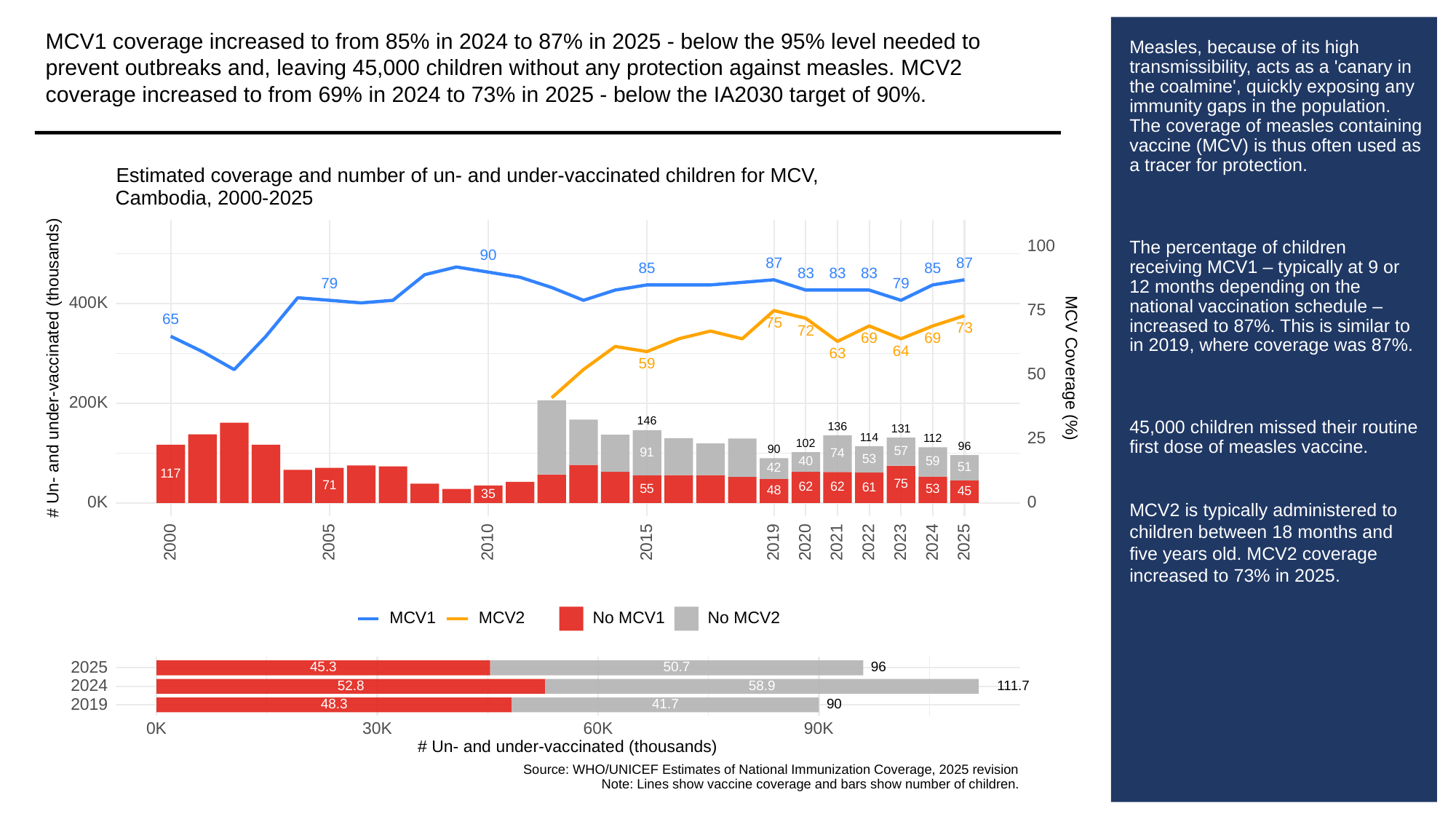

MCV1 coverage increased to from 85% in 2024 to 87% in 2025 - below the 95% level needed to prevent outbreaks and, leaving 45,000 children without any protection against measles. MCV2 coverage increased to from 69% in 2024 to 73% in 2025 - below the IA2030 target of 90%.
# Measles, because of its high transmissibility, acts as a 'canary in the coalmine', quickly exposing any immunity gaps in the population. The coverage of measles containing vaccine (MCV) is thus often used as a tracer for protection.

The percentage of children receiving MCV1 – typically at 9 or 12 months depending on the national vaccination schedule – increased to 87%. This is similar to in 2019, where coverage was 87%.

45,000 children missed their routine first dose of measles vaccine.

MCV2 is typically administered to children between 18 months and five years old. MCV2 coverage increased to 73% in 2025.

Estimated coverage and number of un- and under-vaccinated children for MCV,
Cambodia, 2000-2025

100
90

87
87
85
85

83
83
83
79
79
400K

75

65
75
73
72
69
69
64
63

59
# Un- and under-vaccinated (thousands)
MCV Coverage (%)
50
200K

146

136

131

25
114

112

102
96

90

57

91
74

53

59
40

51
42

117

75

71

62
62
61

55
53

48
45

35
0K
0

2023
2000
2005
2010
2015
2019
2020
2021
2022
2024
2025

MCV1
MCV2
No MCV1
No MCV2

2025
45.3
50.7
96

2024
52.8
58.9
111.7

2019
48.3
90
41.7

30K
0K
60K
90K
# Un- and under-vaccinated (thousands)
Source: WHO/UNICEF Estimates of National Immunization Coverage, 2025 revision
Note: Lines show vaccine coverage and bars show number of children.